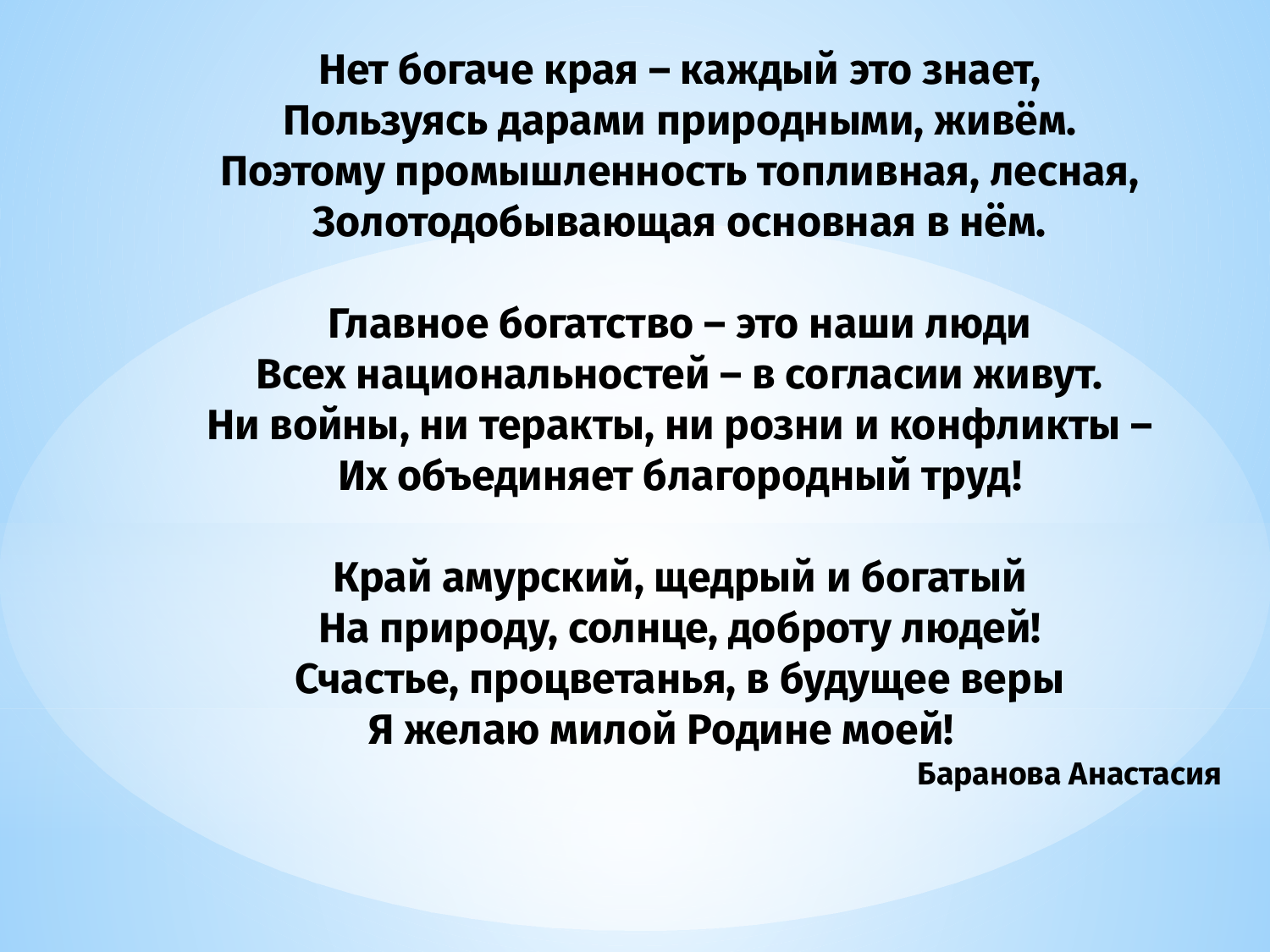

Нет богаче края – каждый это знает,
Пользуясь дарами природными, живём.
Поэтому промышленность топливная, лесная,
Золотодобывающая основная в нём.

Главное богатство – это наши люди
Всех национальностей – в согласии живут.
Ни войны, ни теракты, ни розни и конфликты –
Их объединяет благородный труд!

Край амурский, щедрый и богатый
На природу, солнце, доброту людей!
Счастье, процветанья, в будущее веры
  Я желаю милой Родине моей!
Баранова Анастасия